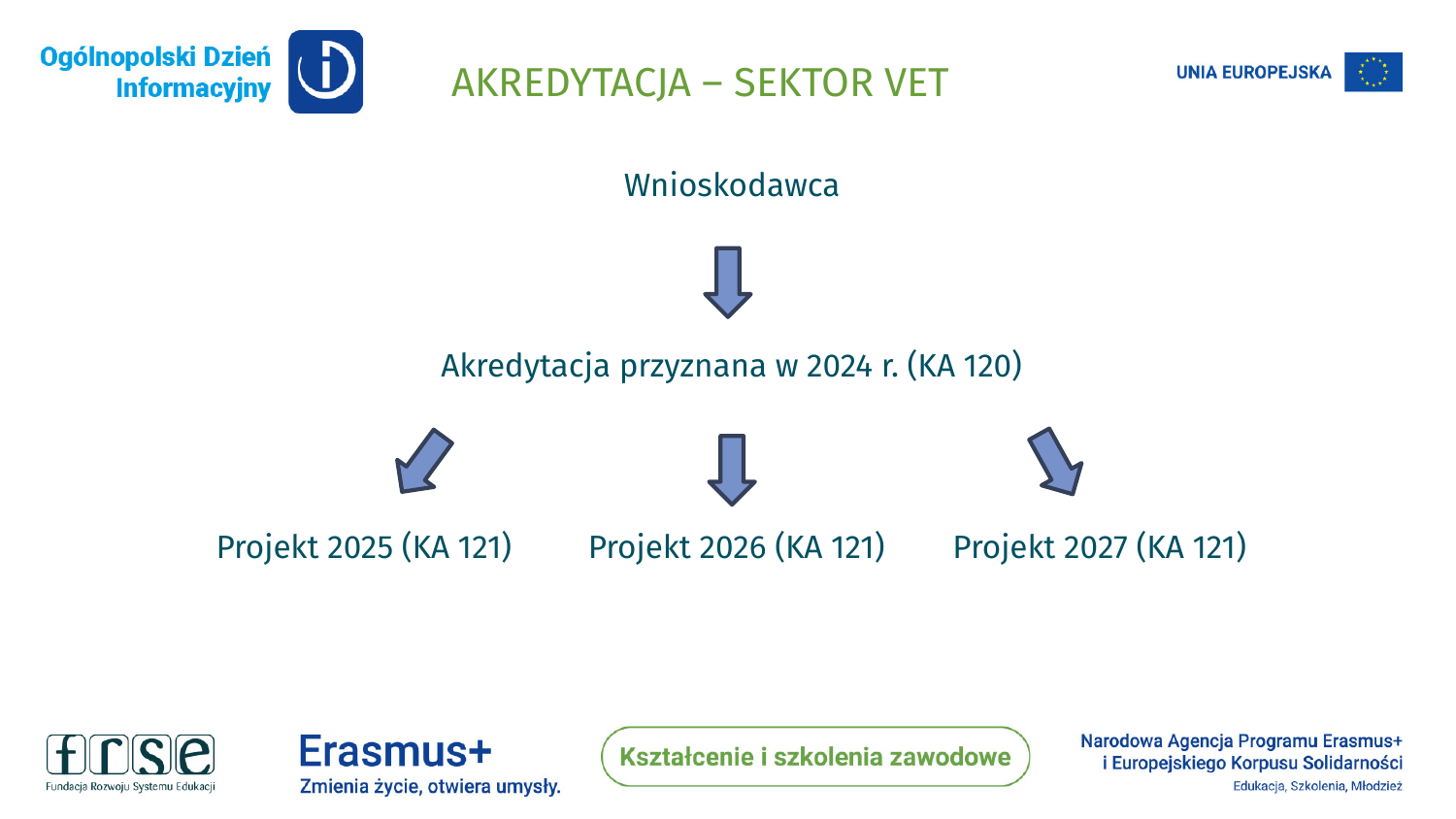

Akredytacja – sektor vet
Wnioskodawca

Akredytacja przyznana w 2024 r. (KA 120)

Projekt 2025 (KA 121)         Projekt 2026 (KA 121)        Projekt 2027 (KA 121)